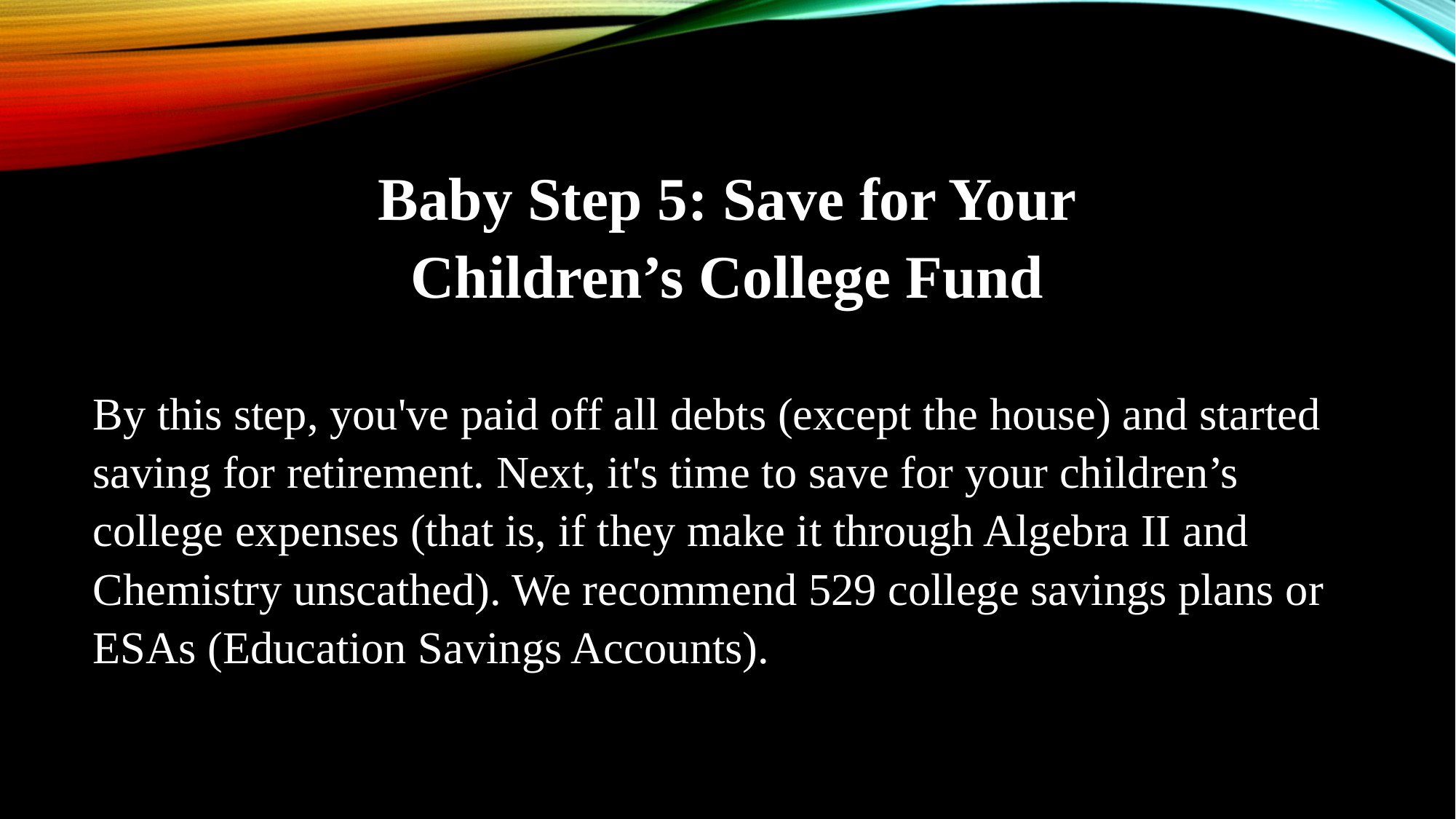

Baby Step 5: Save for Your
Children’s College Fund

By this step, you've paid off all debts (except the house) and started saving for retirement. Next, it's time to save for your children’s college expenses (that is, if they make it through Algebra II and Chemistry unscathed). We recommend 529 college savings plans or ESAs (Education Savings Accounts).